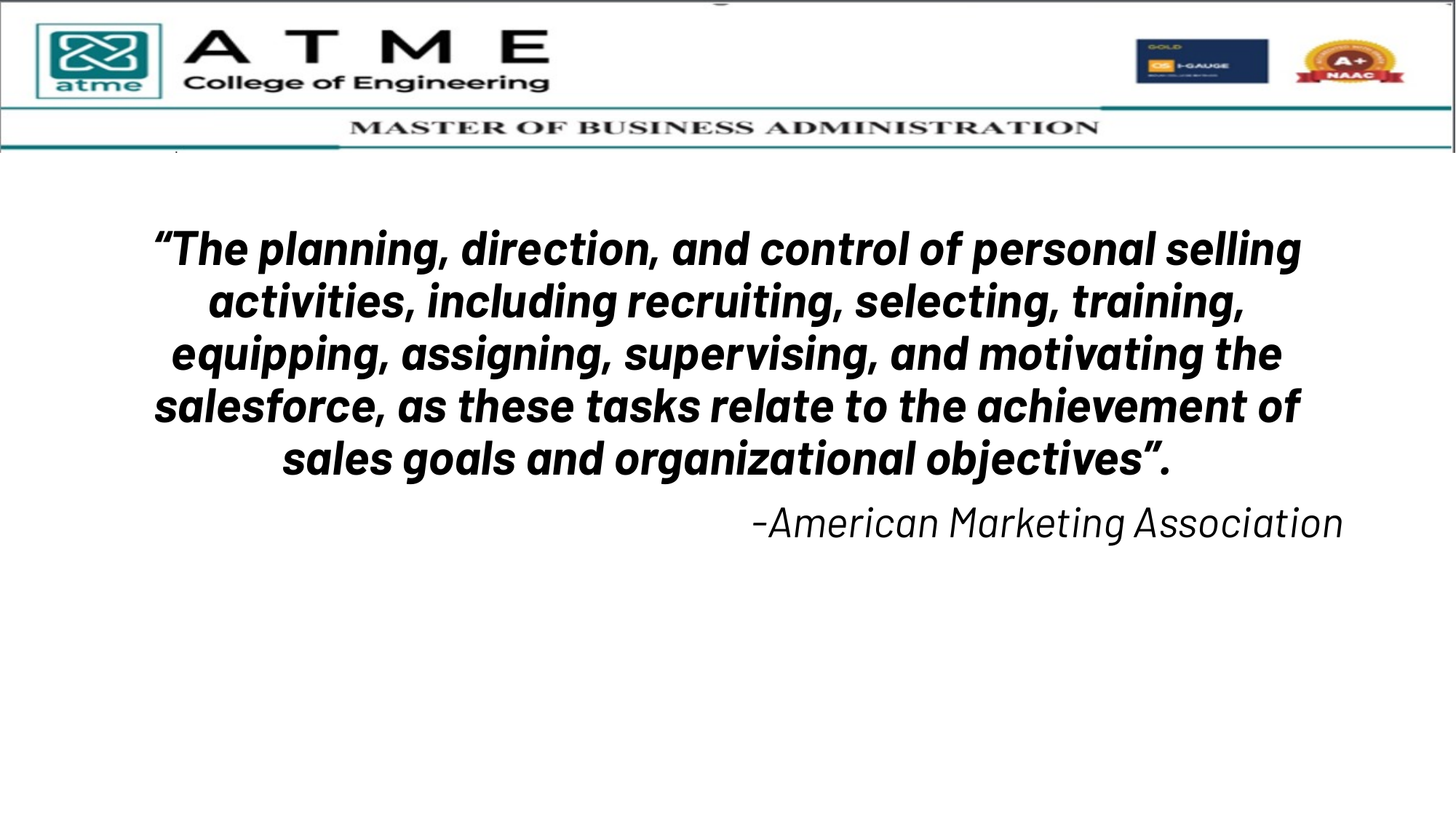

“The planning, direction, and control of personal selling activities, including recruiting, selecting, training, equipping, assigning, supervising, and motivating the salesforce, as these tasks relate to the achievement of sales goals and organizational objectives”.
-American Marketing Association